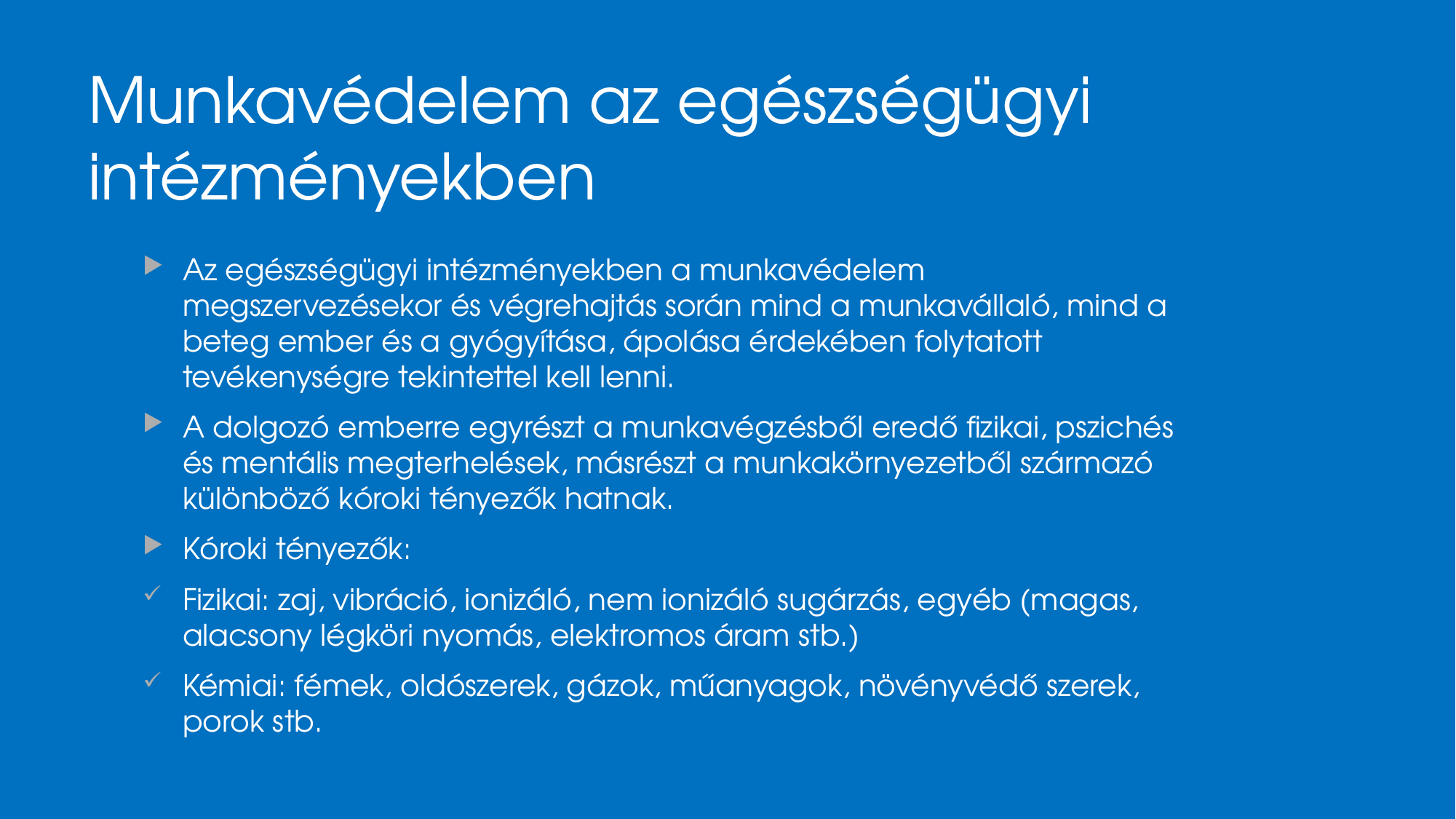

# Munkavédelem az egészségügyi intézményekben
Az egészségügyi intézményekben a munkavédelem megszervezésekor és végrehajtás során mind a munkavállaló, mind a beteg ember és a gyógyítása, ápolása érdekében folytatott tevékenységre tekintettel kell lenni.
A dolgozó emberre egyrészt a munkavégzésből eredő fizikai, pszichés és mentális megterhelések, másrészt a munkakörnyezetből származó különböző kóroki tényezők hatnak.
Kóroki tényezők:
Fizikai: zaj, vibráció, ionizáló, nem ionizáló sugárzás, egyéb (magas, alacsony légköri nyomás, elektromos áram stb.)
Kémiai: fémek, oldószerek, gázok, műanyagok, növényvédő szerek, porok stb.